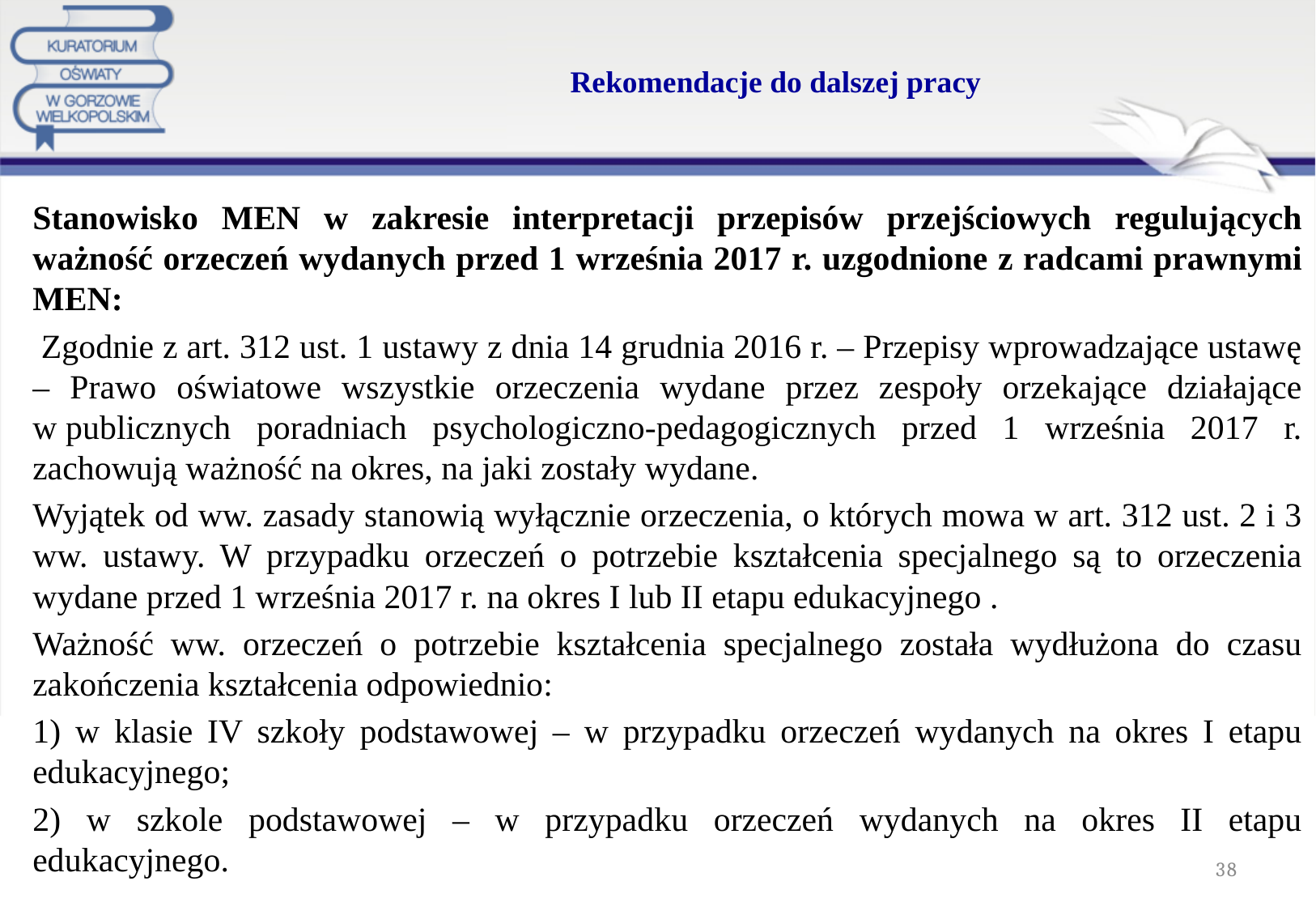

# Rekomendacje do dalszej pracy
Stanowisko MEN w zakresie interpretacji przepisów przejściowych regulujących ważność orzeczeń wydanych przed 1 września 2017 r. uzgodnione z radcami prawnymi MEN:
 Zgodnie z art. 312 ust. 1 ustawy z dnia 14 grudnia 2016 r. – Przepisy wprowadzające ustawę – Prawo oświatowe wszystkie orzeczenia wydane przez zespoły orzekające działające w publicznych poradniach psychologiczno-pedagogicznych przed 1 września 2017 r. zachowują ważność na okres, na jaki zostały wydane.
Wyjątek od ww. zasady stanowią wyłącznie orzeczenia, o których mowa w art. 312 ust. 2 i 3 ww. ustawy. W przypadku orzeczeń o potrzebie kształcenia specjalnego są to orzeczenia wydane przed 1 września 2017 r. na okres I lub II etapu edukacyjnego .
Ważność ww. orzeczeń o potrzebie kształcenia specjalnego została wydłużona do czasu zakończenia kształcenia odpowiednio:
1) w klasie IV szkoły podstawowej – w przypadku orzeczeń wydanych na okres I etapu edukacyjnego;
2) w szkole podstawowej – w przypadku orzeczeń wydanych na okres II etapu edukacyjnego.
38